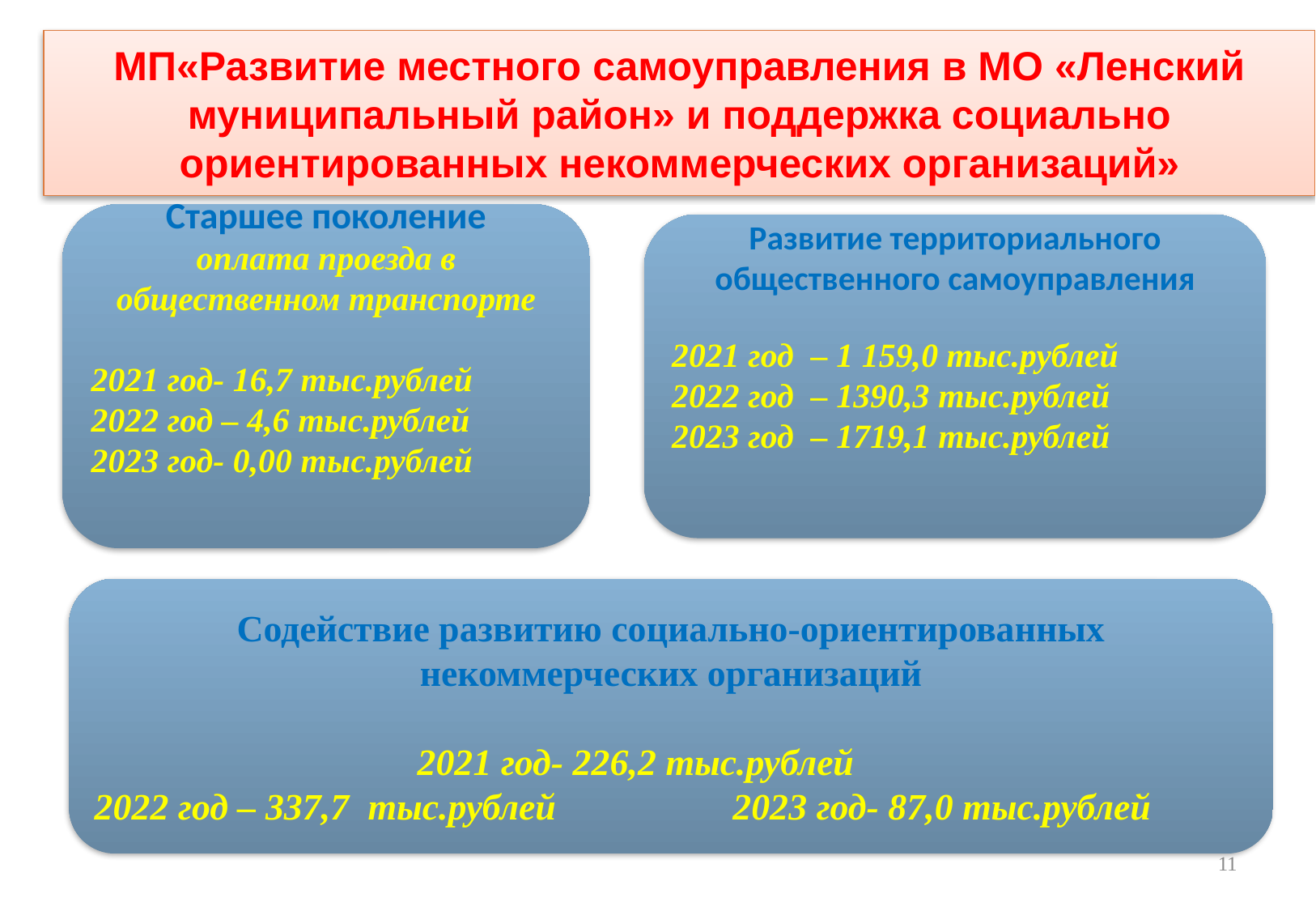

МП«Развитие местного самоуправления в МО «Ленский муниципальный район» и поддержка социально ориентированных некоммерческих организаций»

Старшее поколение
оплата проезда в общественном транспорте

2021 год- 16,7 тыс.рублей
2022 год – 4,6 тыс.рублей
2023 год- 0,00 тыс.рублей

Развитие территориального общественного самоуправления

2021 год  – 1 159,0 тыс.рублей
2022 год  – 1390,3 тыс.рублей
2023 год  – 1719,1 тыс.рублей

Содействие развитию социально-ориентированных некоммерческих организаций

                                      2021 год- 226,2 тыс.рублей
2022 год – 337,7  тыс.рублей                   2023 год- 87,0 тыс.рублей

11